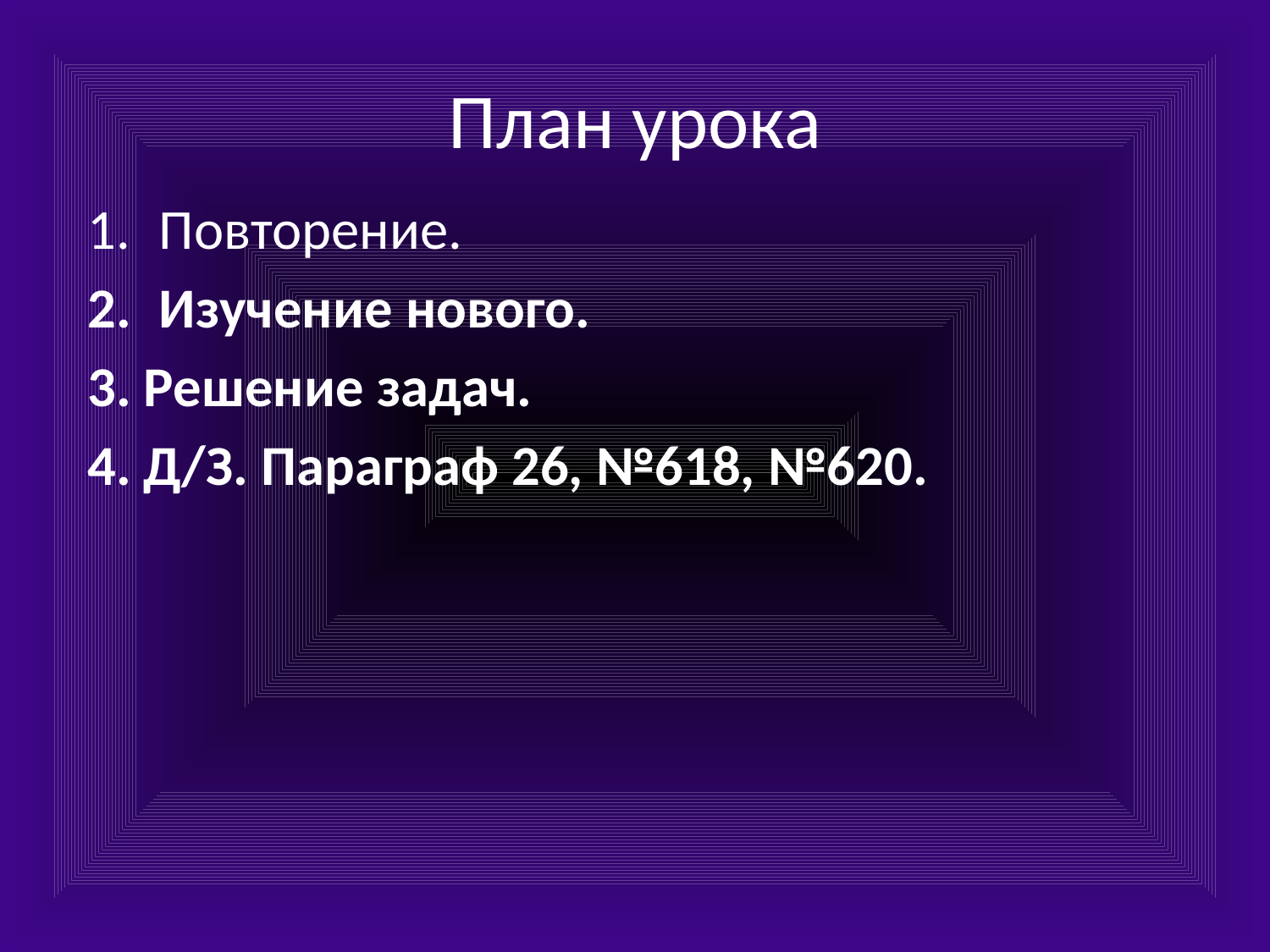

# План урока
Повторение.
Изучение нового.
3. Решение задач.
4. Д/З. Параграф 26, №618, №620.